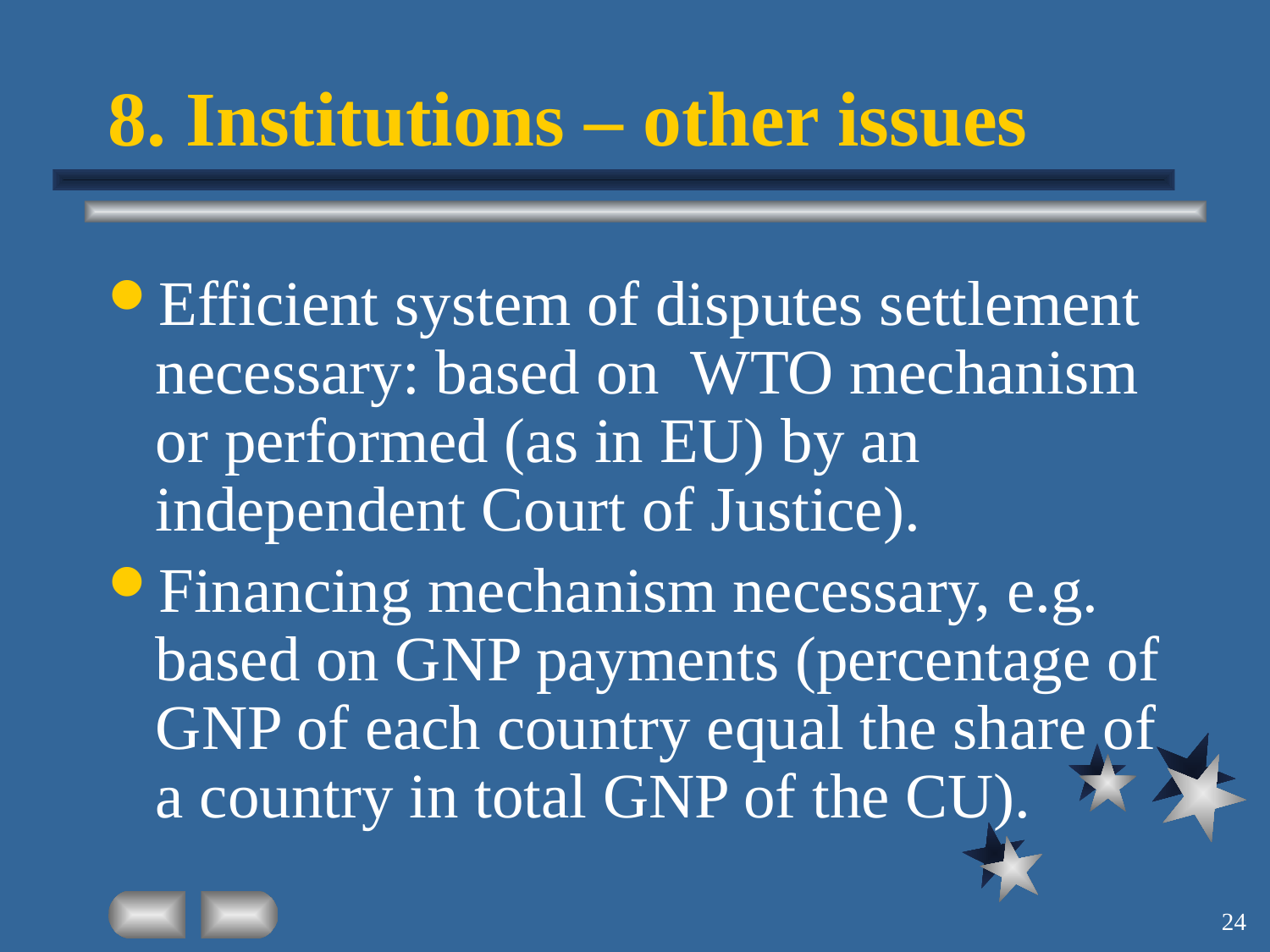

# 8. Institutions – other issues
Efficient system of disputes settlement necessary: based on  WTO mechanism or performed (as in EU) by an independent Court of Justice).
Financing mechanism necessary, e.g. based on GNP payments (percentage of GNP of each country equal the share of a country in total GNP of the CU).
24